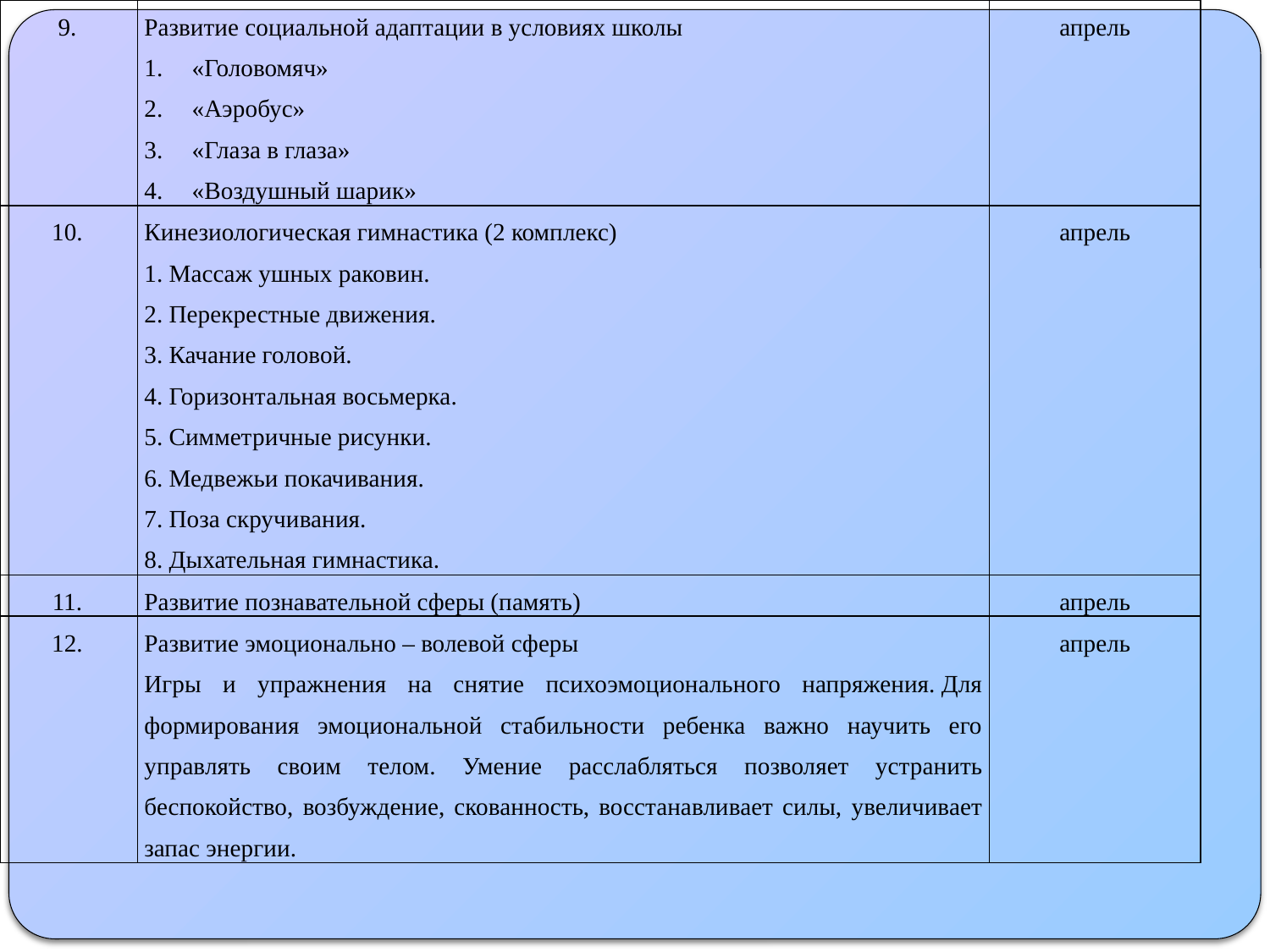

| 9. | Развитие социальной адаптации в условиях школы «Головомяч» «Аэробус» «Глаза в глаза» «Воздушный шарик» | апрель |
| --- | --- | --- |
| 10. | Кинезиологическая гимнастика (2 комплекс) 1. Массаж ушных раковин. 2. Перекрестные движения. 3. Качание головой. 4. Горизонтальная восьмерка. 5. Симметричные рисунки. 6. Медвежьи покачивания. 7. Поза скручивания. 8. Дыхательная гимнастика. | апрель |
| 11. | Развитие познавательной сферы (память) | апрель |
| 12. | Развитие эмоционально – волевой сферы Игры и упражнения на снятие психоэмоционального напряжения. Для формирования эмоциональной стабильности ребенка важно научить его управлять своим телом. Умение расслабляться позволяет устранить беспокойство, возбуждение, скованность, восстанавливает силы, увеличивает запас энергии. | апрель |